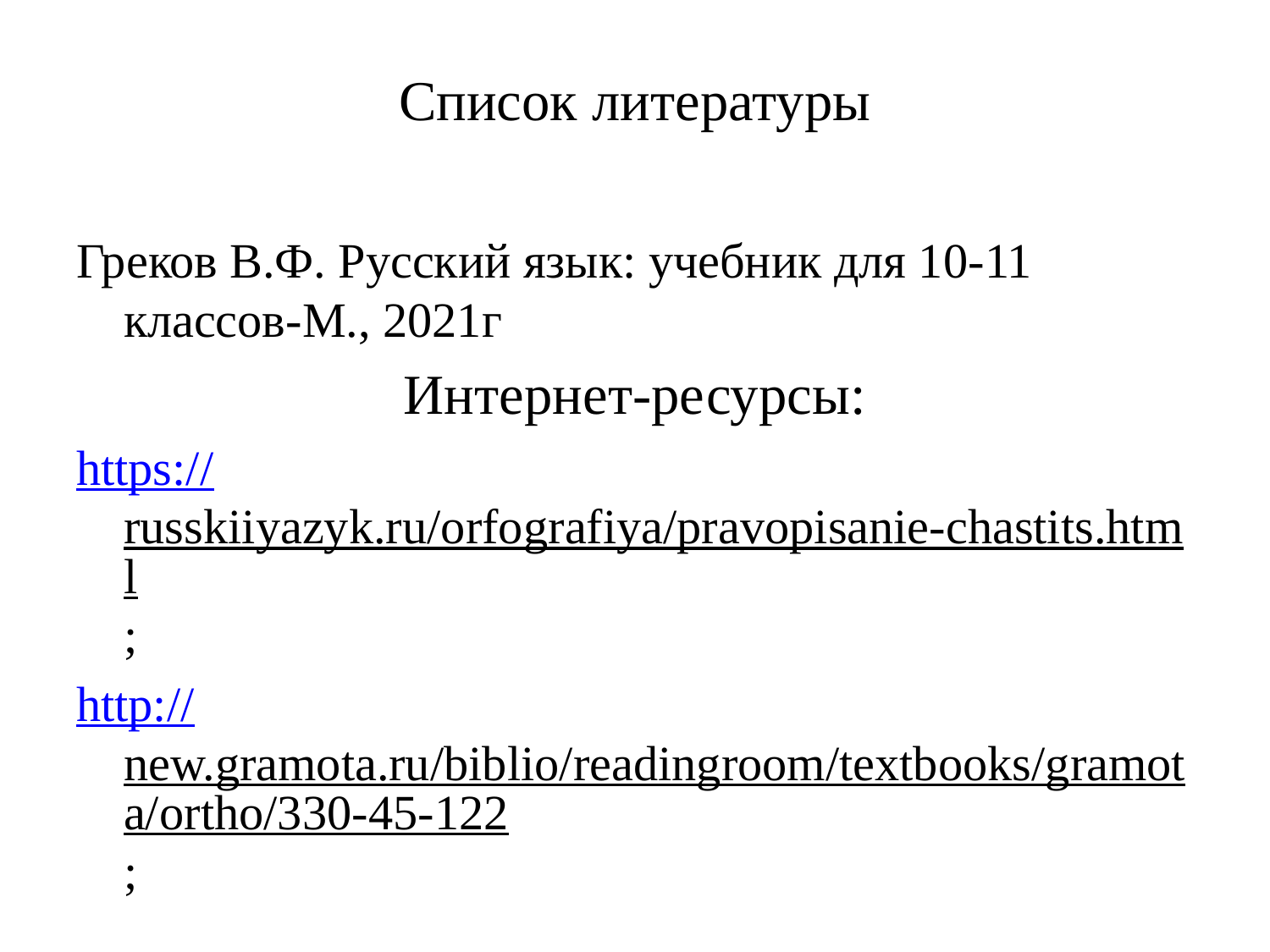

# Список литературы
Греков В.Ф. Русский язык: учебник для 10-11 классов-М., 2021г
Интернет-ресурсы:
https://russkiiyazyk.ru/orfografiya/pravopisanie-chastits.html;
http://new.gramota.ru/biblio/readingroom/textbooks/gramota/ortho/330-45-122;